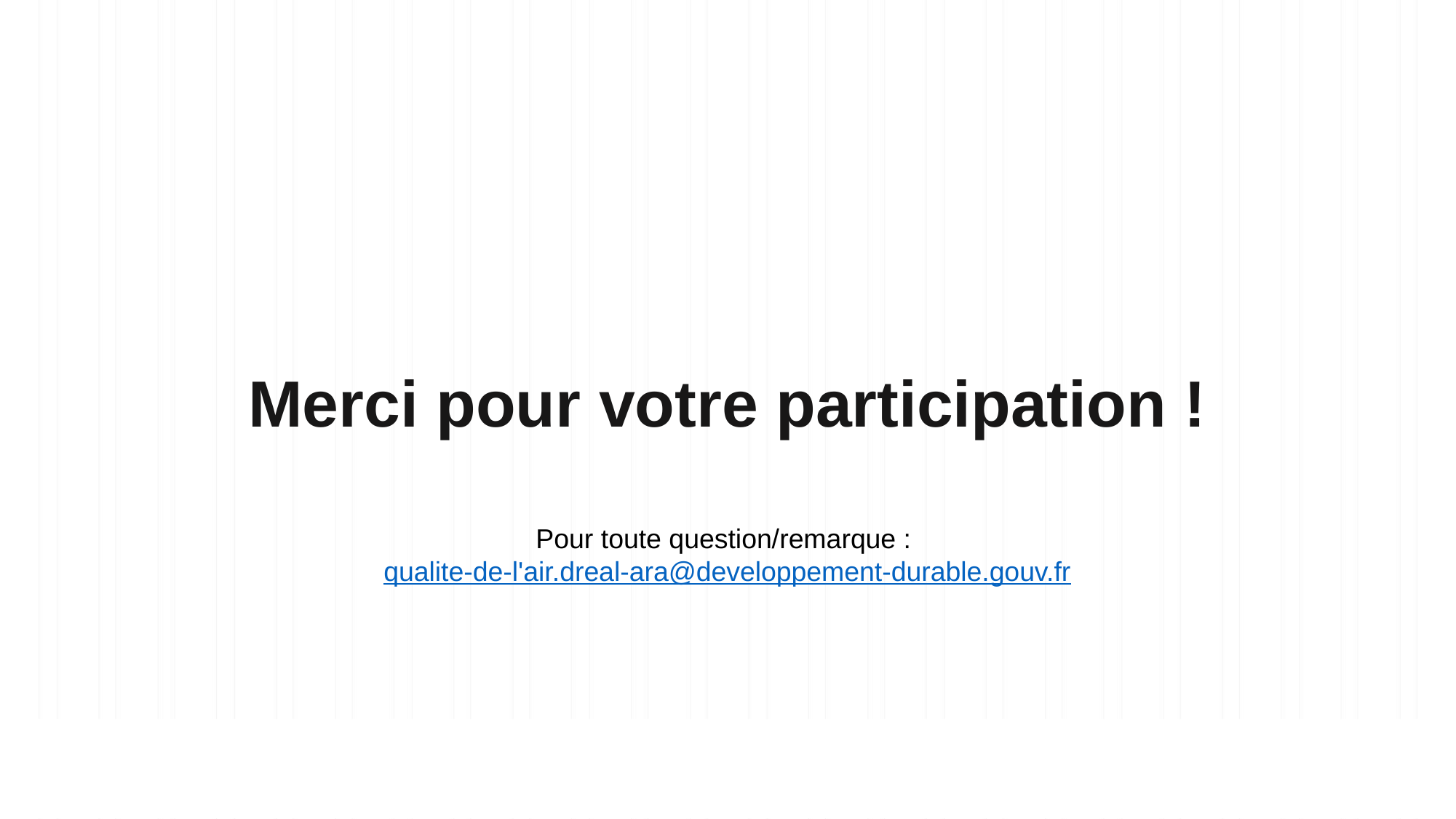

# Merci pour votre participation !
Pour toute question/remarque :
qualite-de-l'air.dreal-ara@developpement-durable.gouv.fr